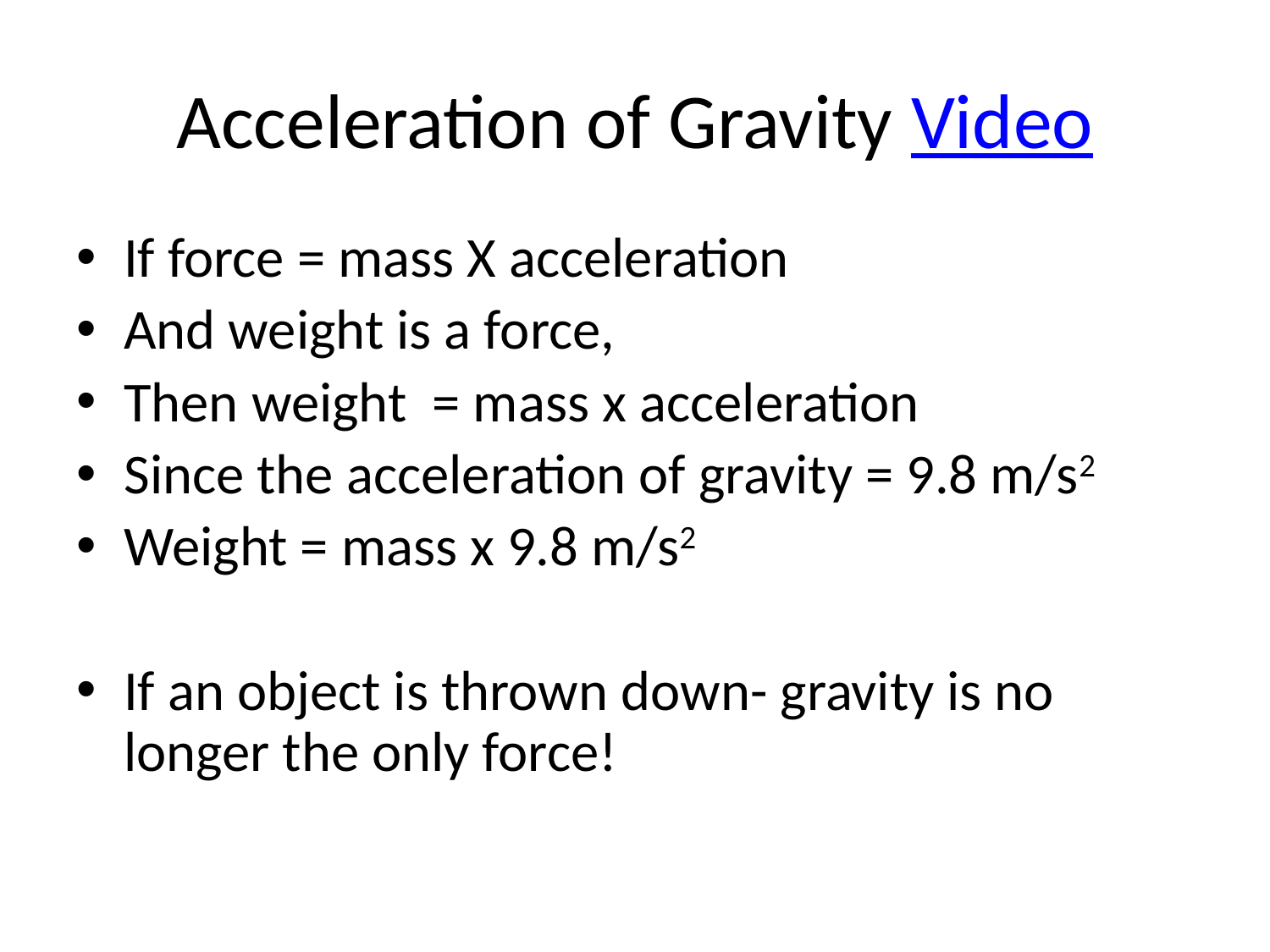

# Acceleration of Gravity Video
If force = mass X acceleration
And weight is a force,
Then weight  = mass x acceleration
Since the acceleration of gravity = 9.8 m/s2
Weight = mass x 9.8 m/s2

If an object is thrown down- gravity is no longer the only force!